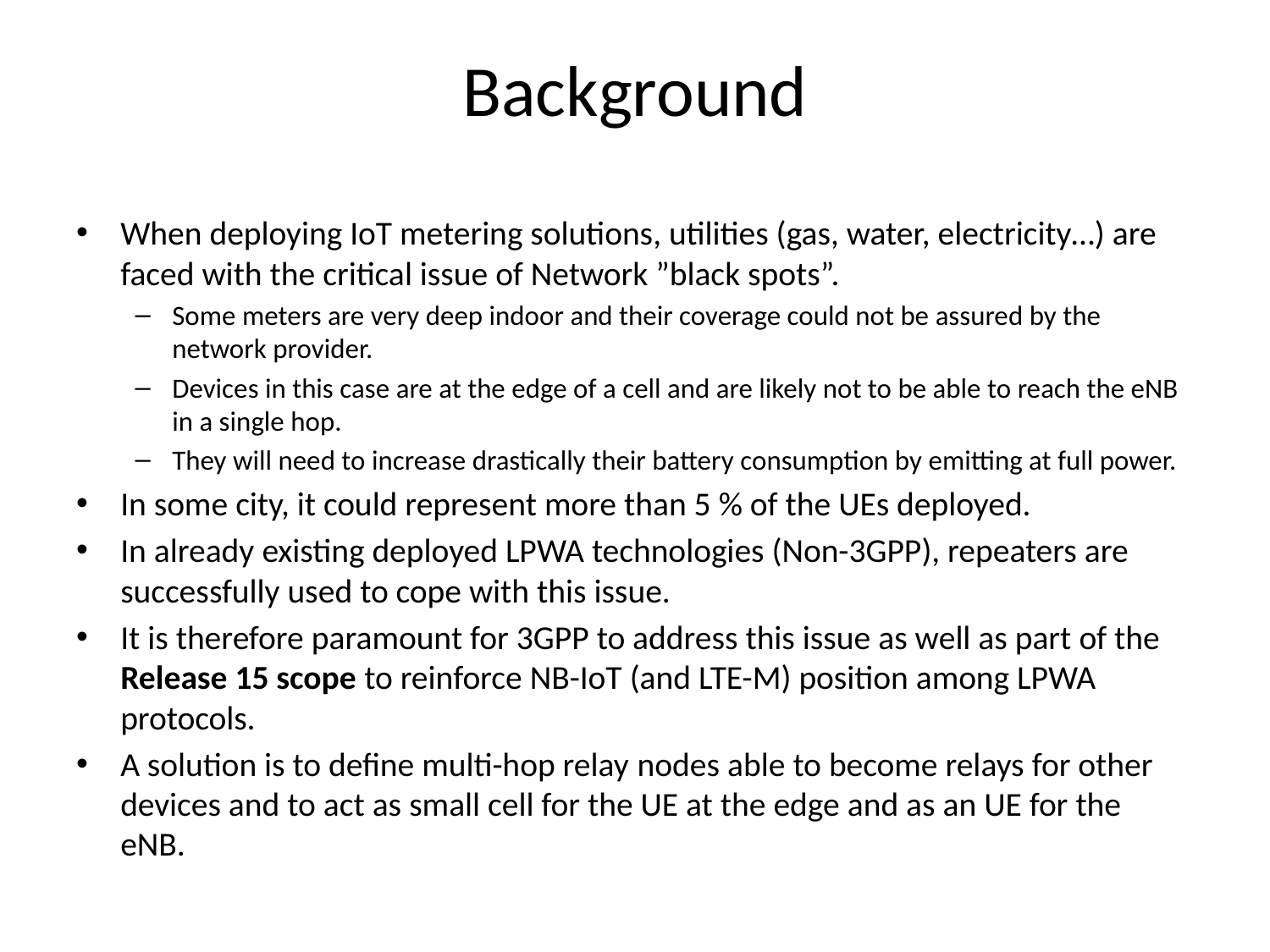

# Background

When deploying IoT metering solutions, utilities (gas, water, electricity…) are faced with the critical issue of Network ”black spots”.
Some meters are very deep indoor and their coverage could not be assured by the network provider.
Devices in this case are at the edge of a cell and are likely not to be able to reach the eNB in a single hop.
They will need to increase drastically their battery consumption by emitting at full power.
In some city, it could represent more than 5 % of the UEs deployed.
In already existing deployed LPWA technologies (Non-3GPP), repeaters are successfully used to cope with this issue.
It is therefore paramount for 3GPP to address this issue as well as part of the Release 15 scope to reinforce NB-IoT (and LTE-M) position among LPWA protocols.
A solution is to define multi-hop relay nodes able to become relays for other devices and to act as small cell for the UE at the edge and as an UE for the eNB.